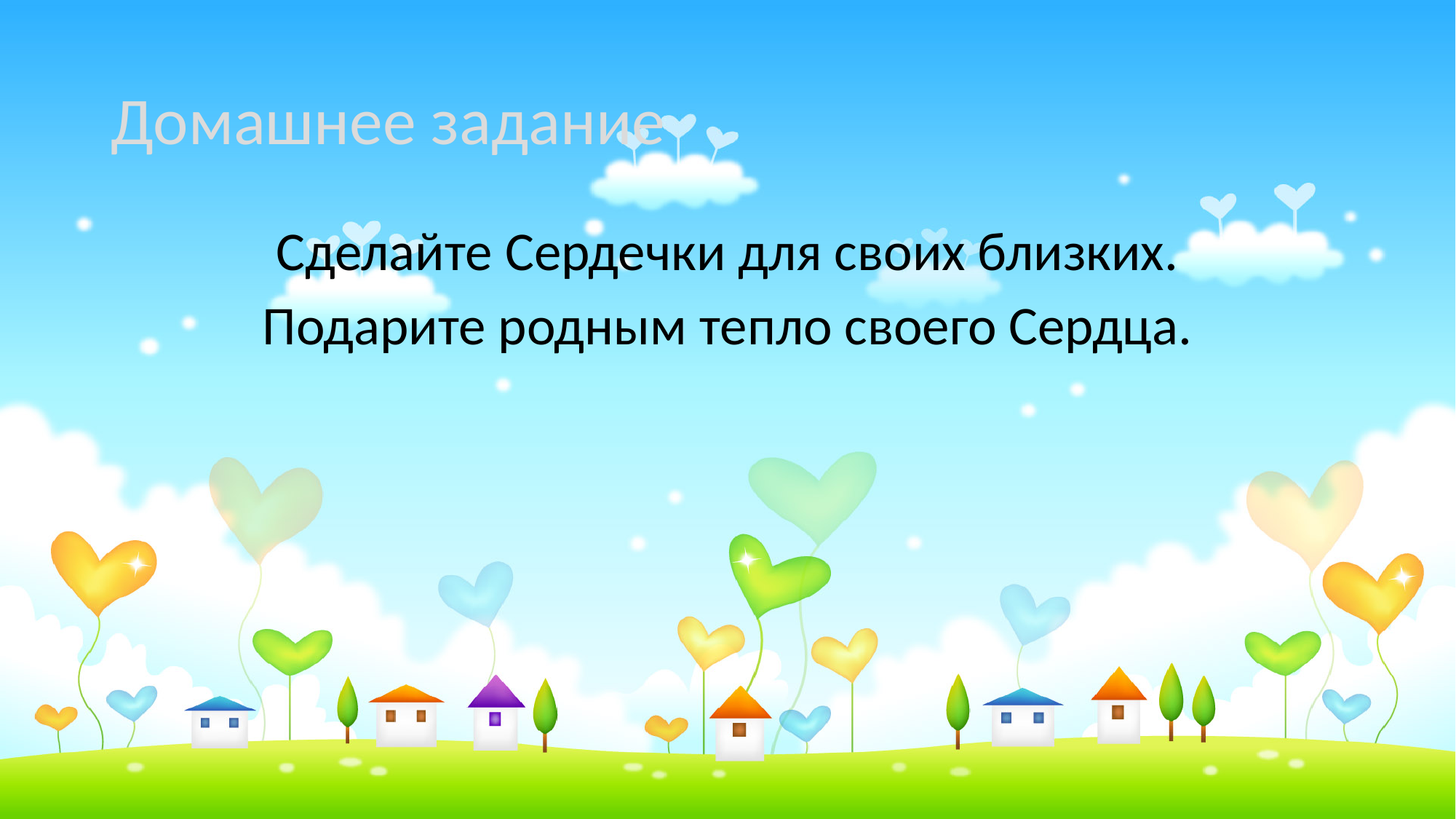

# Домашнее задание
Сделайте Сердечки для своих близких.
Подарите родным тепло своего Сердца.